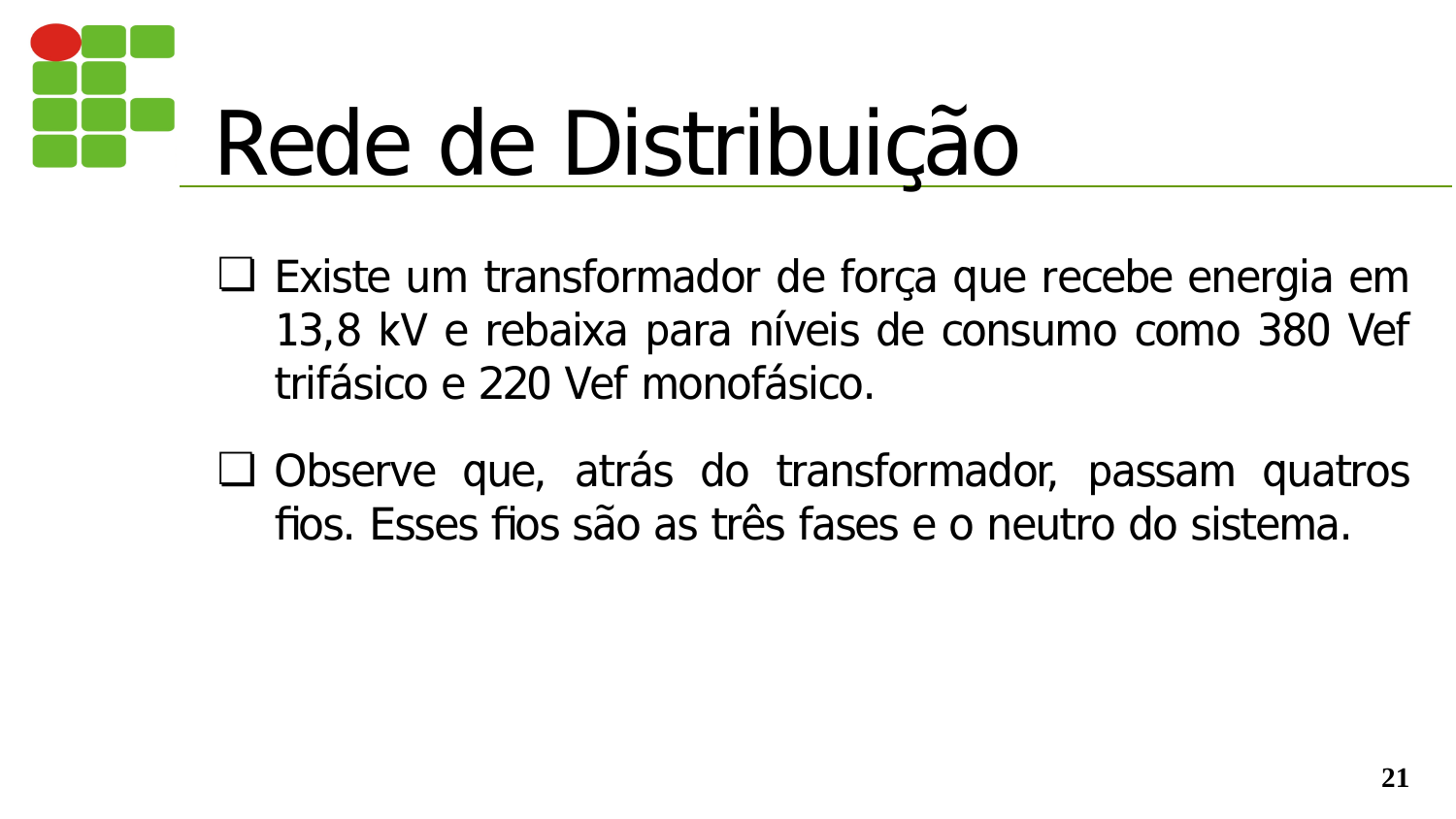

# Rede de Distribuição
Existe um transformador de força que recebe energia em 13,8 kV e rebaixa para níveis de consumo como 380 Vef trifásico e 220 Vef monofásico.
Observe que, atrás do transformador, passam quatros fios. Esses fios são as três fases e o neutro do sistema.
21